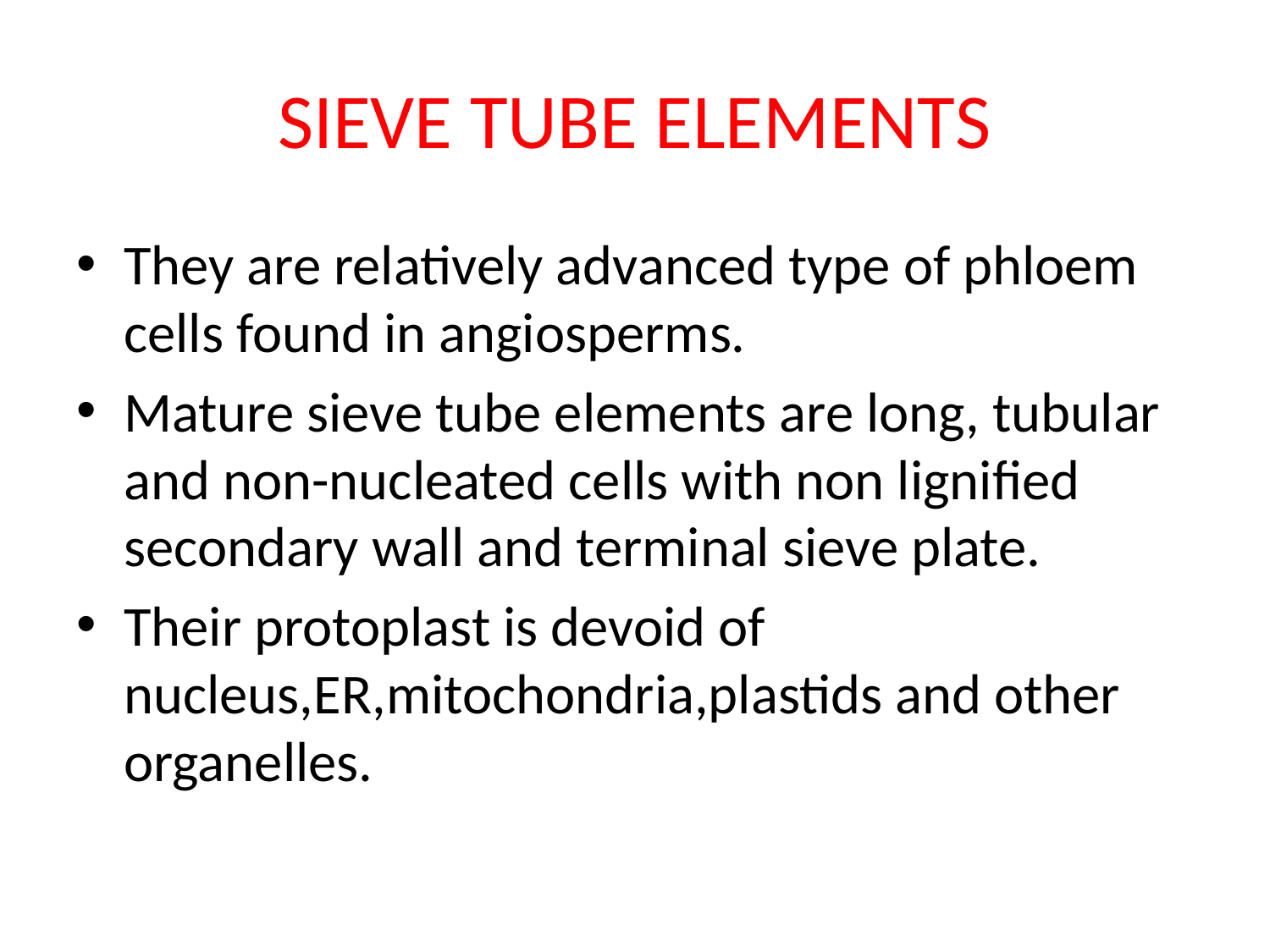

# SIEVE TUBE ELEMENTS
They are relatively advanced type of phloem cells found in angiosperms.
Mature sieve tube elements are long, tubular and non-nucleated cells with non lignified secondary wall and terminal sieve plate.
Their protoplast is devoid of nucleus,ER,mitochondria,plastids and other organelles.